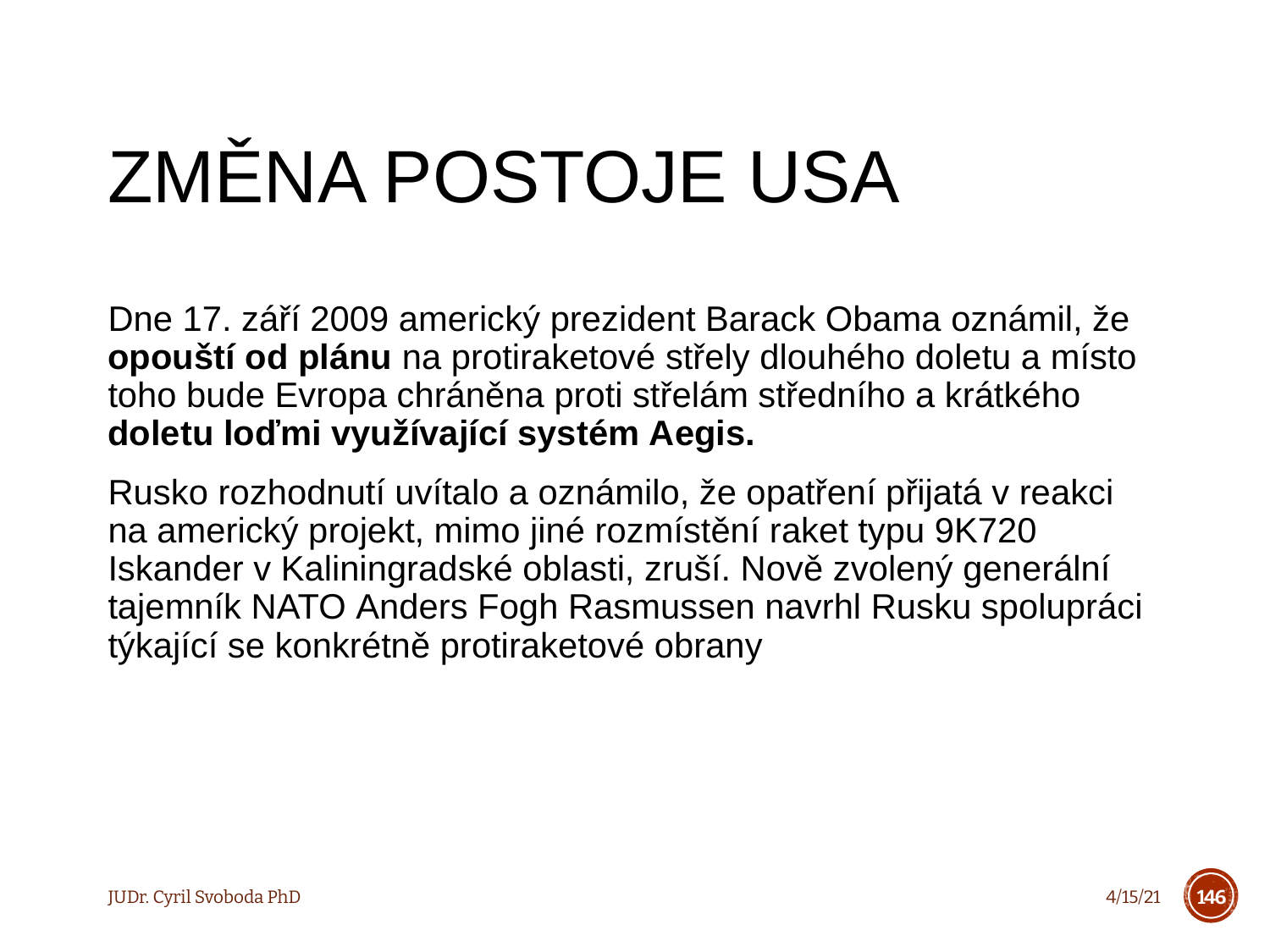

# Změna postoje USA
Dne 17. září 2009 americký prezident Barack Obama oznámil, že opouští od plánu na protiraketové střely dlouhého doletu a místo toho bude Evropa chráněna proti střelám středního a krátkého doletu loďmi využívající systém Aegis.
Rusko rozhodnutí uvítalo a oznámilo, že opatření přijatá v reakci na americký projekt, mimo jiné rozmístění raket typu 9K720 Iskander v Kaliningradské oblasti, zruší. Nově zvolený generální tajemník NATO Anders Fogh Rasmussen navrhl Rusku spolupráci týkající se konkrétně protiraketové obrany
JUDr. Cyril Svoboda PhD
4/15/21
146